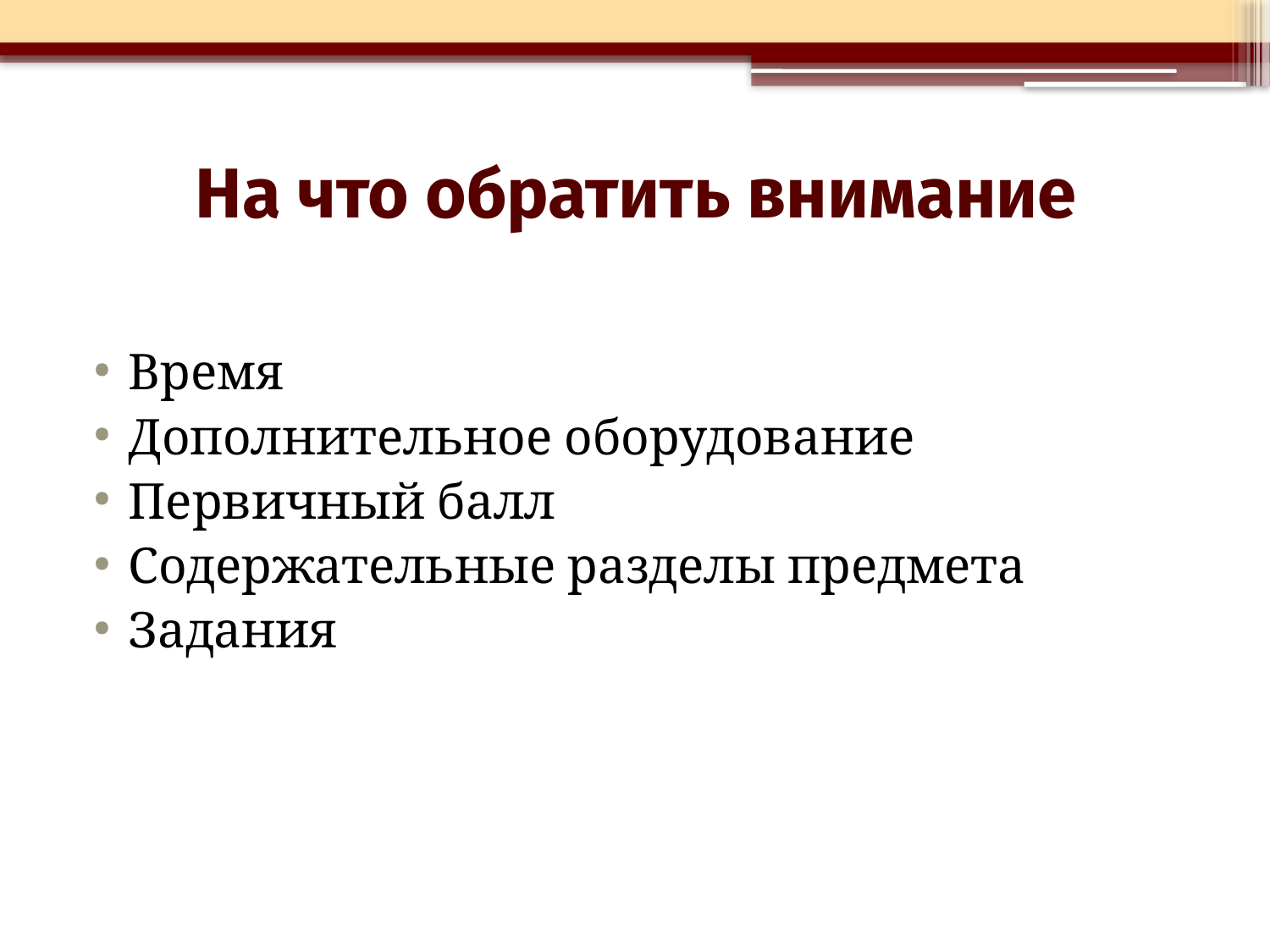

# На что обратить внимание

Время
Дополнительное оборудование
Первичный балл
Содержательные разделы предмета
Задания